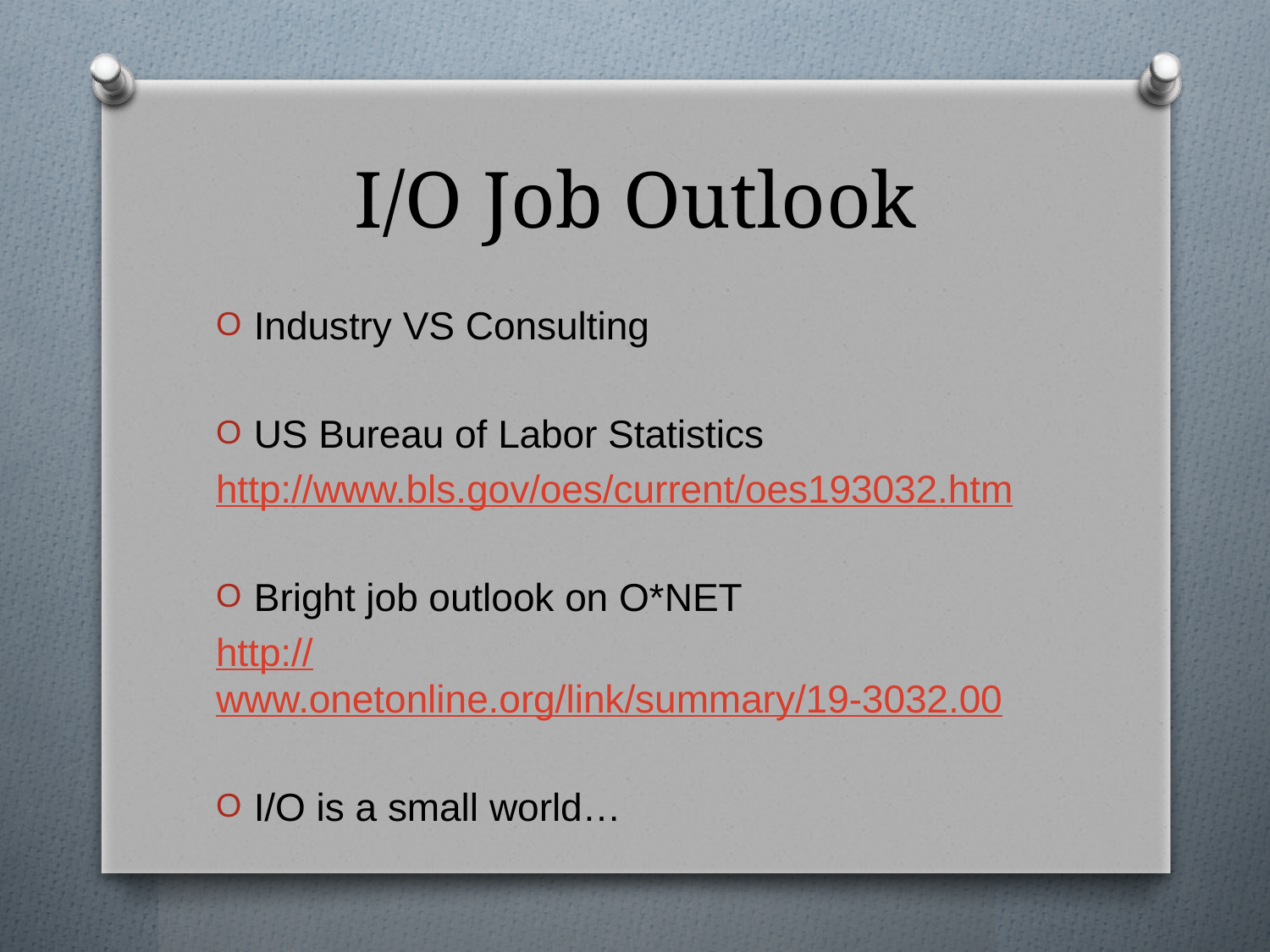

# I/O Job Outlook
Industry VS Consulting

US Bureau of Labor Statistics
http://www.bls.gov/oes/current/oes193032.htm

Bright job outlook on O*NET
http://www.onetonline.org/link/summary/19-3032.00

I/O is a small world…